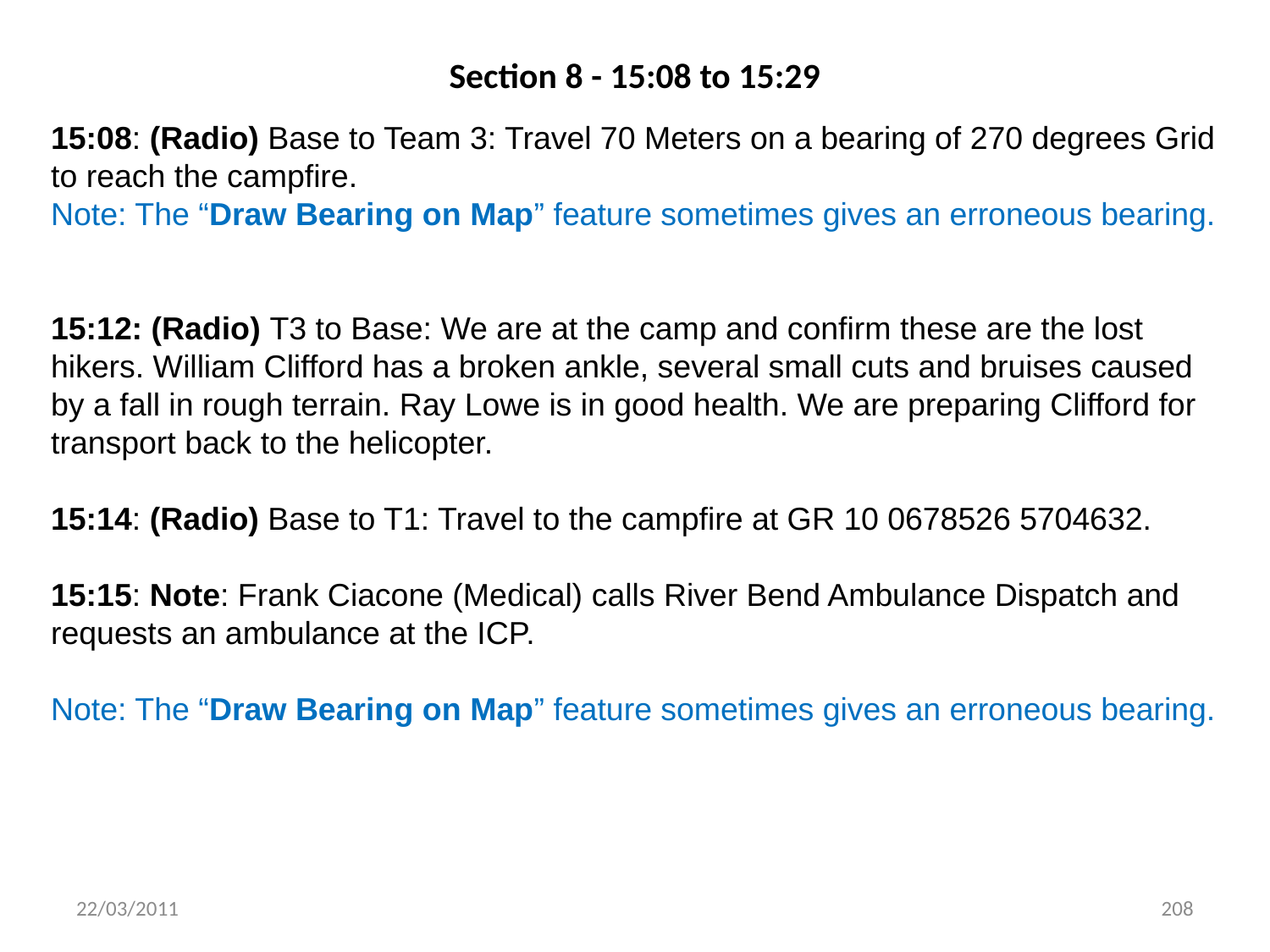

# Section 8 - 15:08 to 15:29
15:08: (Radio) Base to Team 3: Travel 70 Meters on a bearing of 270 degrees Grid to reach the campfire.
Note: The “Draw Bearing on Map” feature sometimes gives an erroneous bearing.

15:12: (Radio) T3 to Base: We are at the camp and confirm these are the lost hikers. William Clifford has a broken ankle, several small cuts and bruises caused by a fall in rough terrain. Ray Lowe is in good health. We are preparing Clifford for transport back to the helicopter.

15:14: (Radio) Base to T1: Travel to the campfire at GR 10 0678526 5704632.

15:15: Note: Frank Ciacone (Medical) calls River Bend Ambulance Dispatch and requests an ambulance at the ICP.

Note: The “Draw Bearing on Map” feature sometimes gives an erroneous bearing.
22/03/2011
208